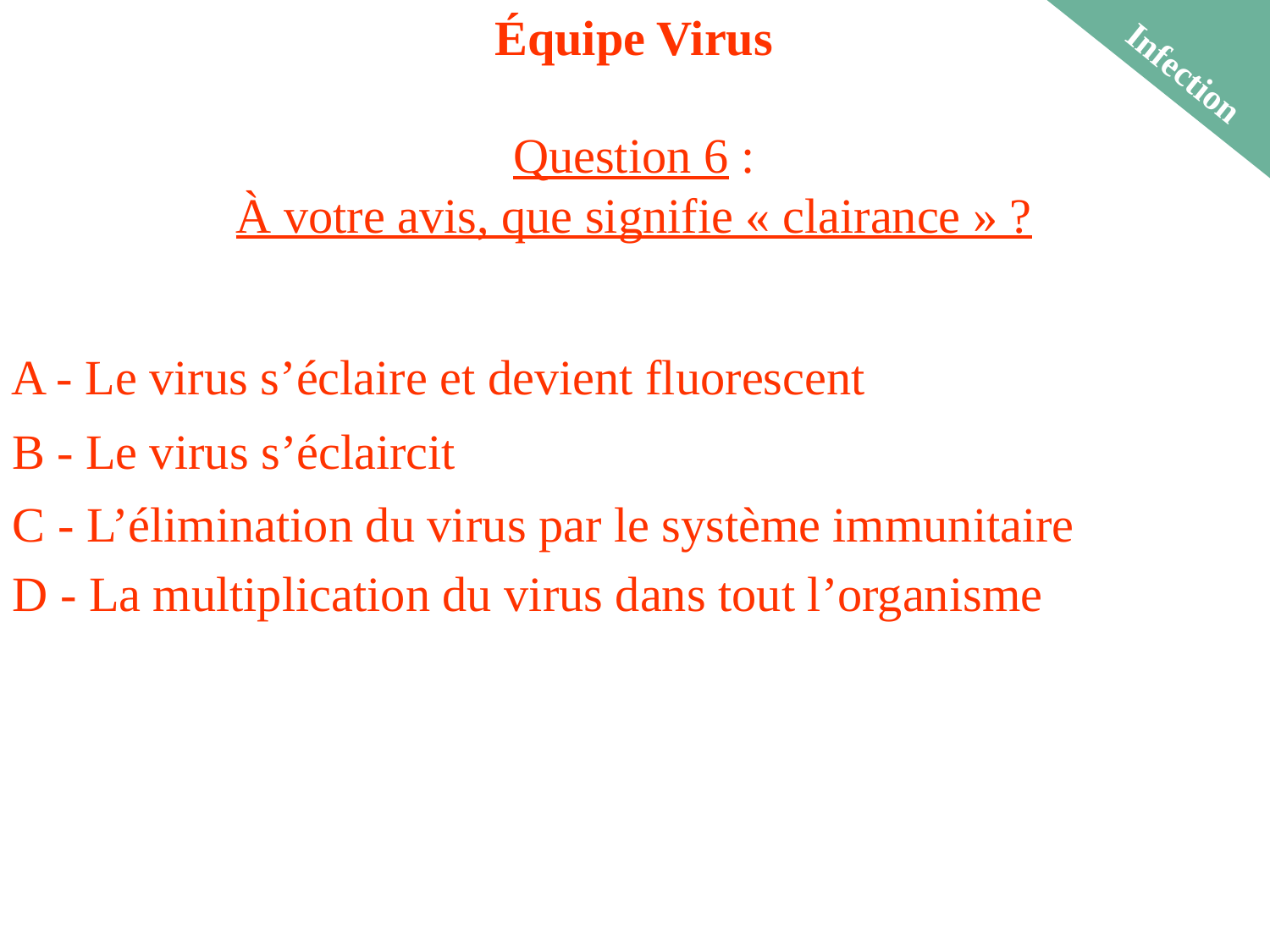

Équipe Virus

Question 6 :
À votre avis, que signifie « clairance » ?
Infection
A - Le virus s’éclaire et devient fluorescent
B - Le virus s’éclaircit
C - L’élimination du virus par le système immunitaire
D - La multiplication du virus dans tout l’organisme